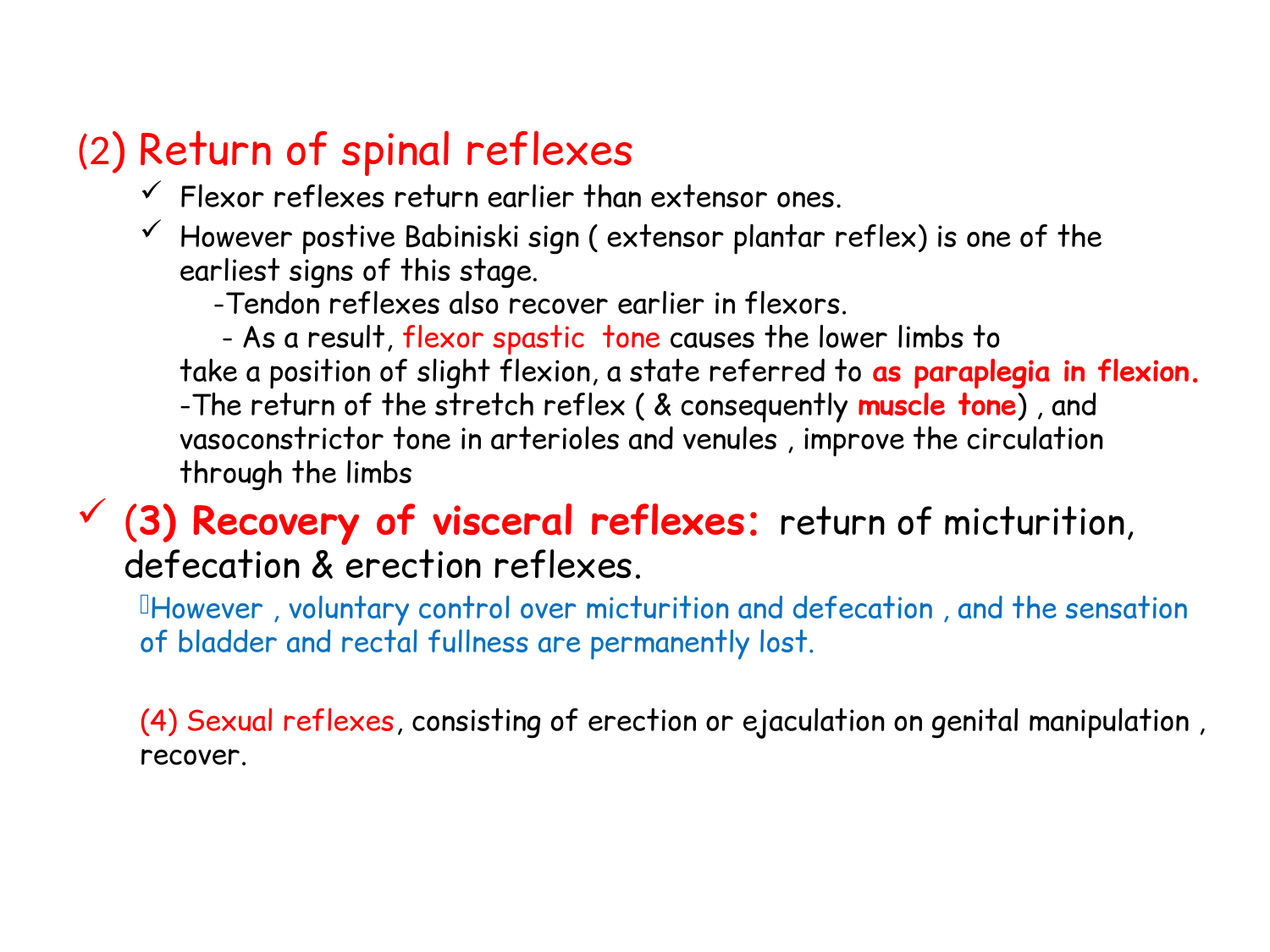

(2) Return of spinal reflexes
Flexor reflexes return earlier than extensor ones.
However postive Babiniski sign ( extensor plantar reflex) is one of the earliest signs of this stage.
    -Tendon reflexes also recover earlier in flexors.
     - As a result, flexor spastic  tone causes the lower limbs to
take a position of slight flexion, a state referred to as paraplegia in flexion.
-The return of the stretch reflex ( & consequently muscle tone) , and vasoconstrictor tone in arterioles and venules , improve the circulation through the limbs
(3) Recovery of visceral reflexes: return of micturition, defecation & erection reflexes.
However , voluntary control over micturition and defecation , and the sensation of bladder and rectal fullness are permanently lost.

(4) Sexual reflexes, consisting of erection or ejaculation on genital manipulation , recover.